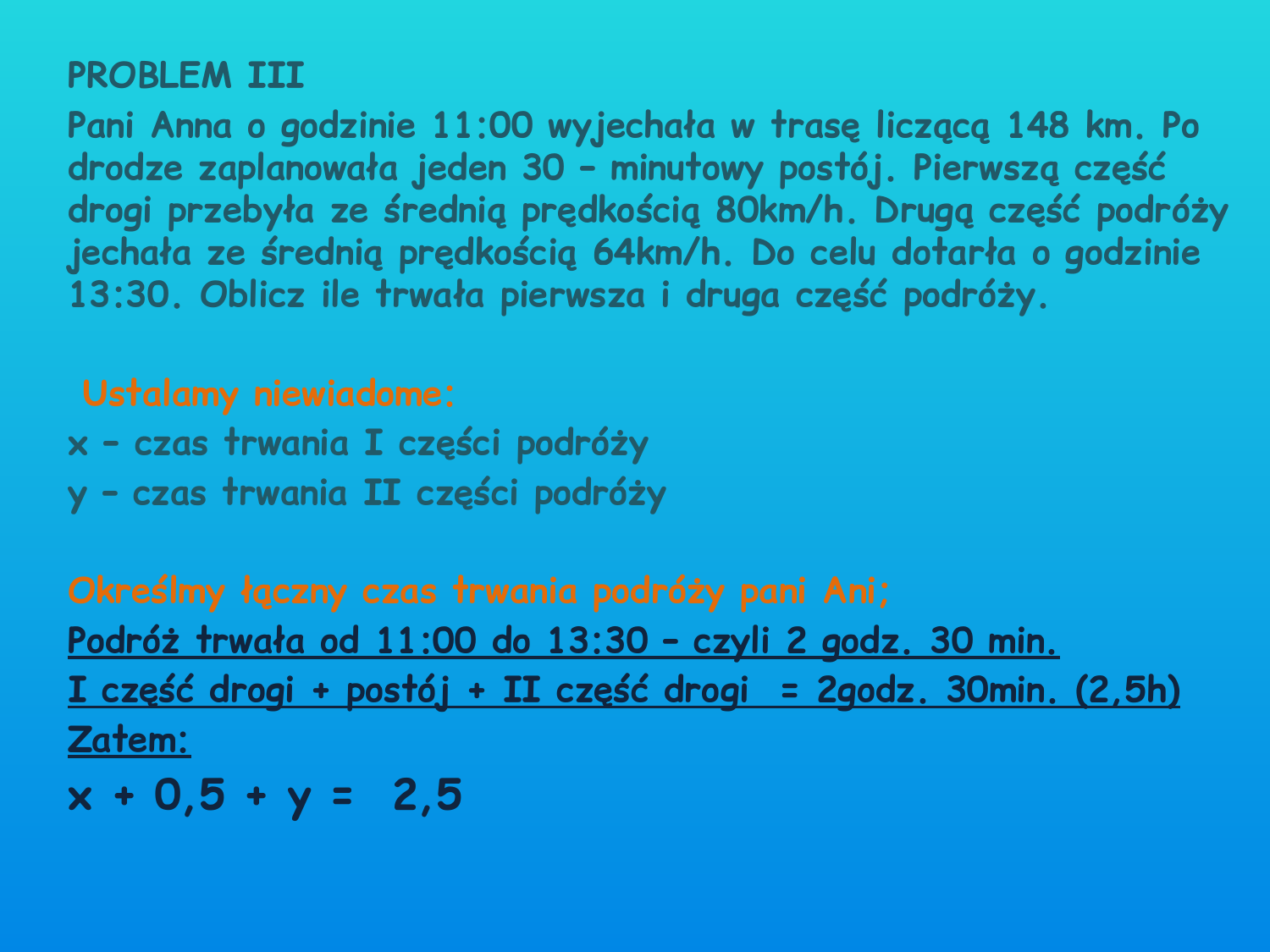

PROBLEM III
Pani Anna o godzinie 11:00 wyjechała w trasę liczącą 148 km. Po drodze zaplanowała jeden 30 – minutowy postój. Pierwszą część drogi przebyła ze średnią prędkością 80km/h. Drugą część podróży jechała ze średnią prędkością 64km/h. Do celu dotarła o godzinie 13:30. Oblicz ile trwała pierwsza i druga część podróży.

 Ustalamy niewiadome:
x – czas trwania I części podróży
y – czas trwania II części podróży

Określmy łączny czas trwania podróży pani Ani;
Podróż trwała od 11:00 do 13:30 – czyli 2 godz. 30 min.
I część drogi + postój + II część drogi  = 2godz. 30min. (2,5h)
Zatem:
x + 0,5 + y =  2,5